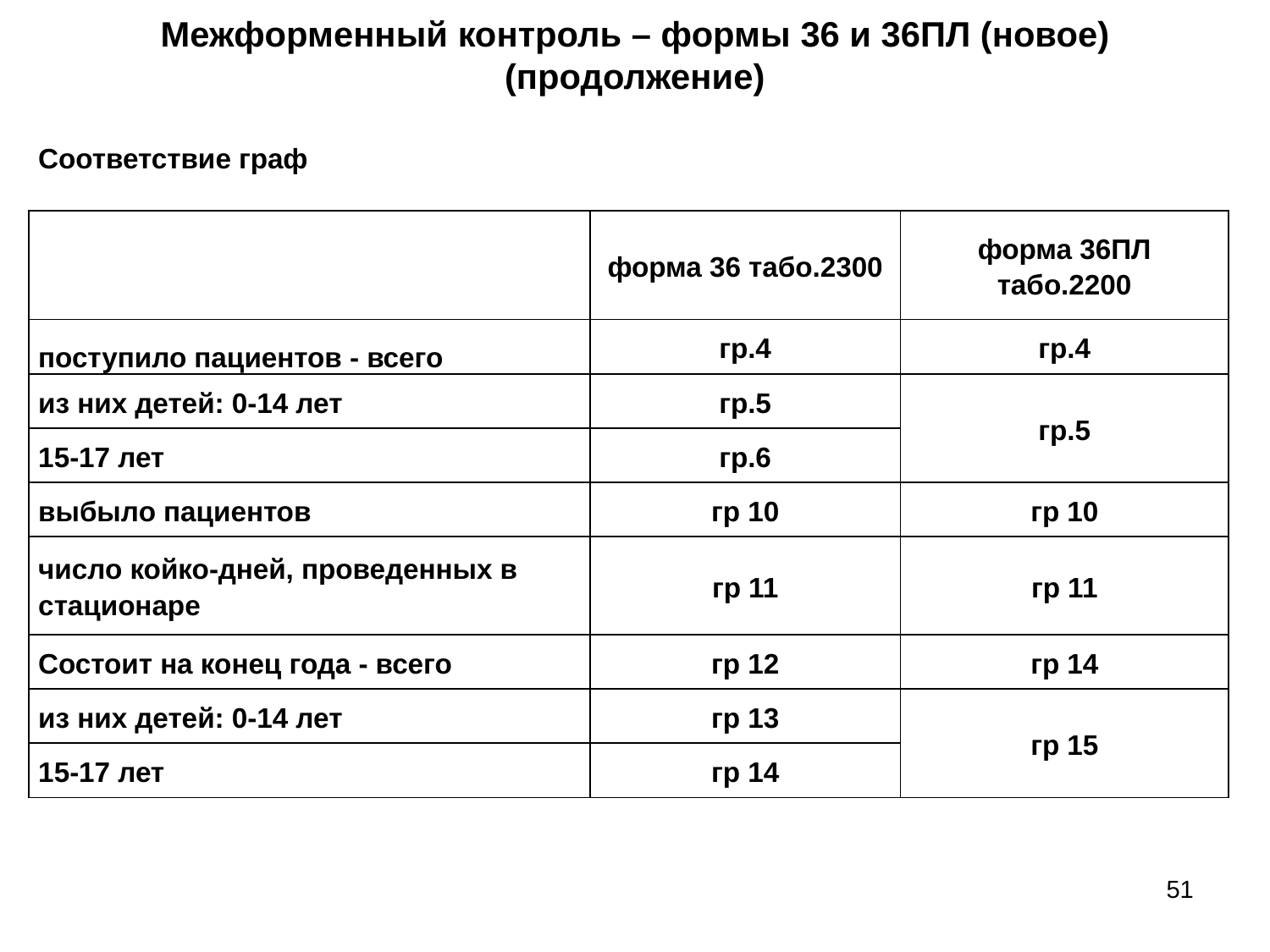

# Межформенный контроль – формы 36 и 36ПЛ (новое) (продолжение)
| Соответствие граф |  |  |
| --- | --- | --- |
|  | форма 36 табо.2300 | форма 36ПЛ табо.2200 |
| поступило пациентов - всего | гр.4 | гр.4 |
| из них детей: 0-14 лет | гр.5 | гр.5 |
| 15-17 лет | гр.6 |  |
| выбыло пациентов | гр 10 | гр 10 |
| число койко-дней, проведенных в стационаре | гр 11 | гр 11 |
| Состоит на конец года - всего | гр 12 | гр 14 |
| из них детей: 0-14 лет | гр 13 | гр 15 |
| 15-17 лет | гр 14 |  |
|  |  |  |
51